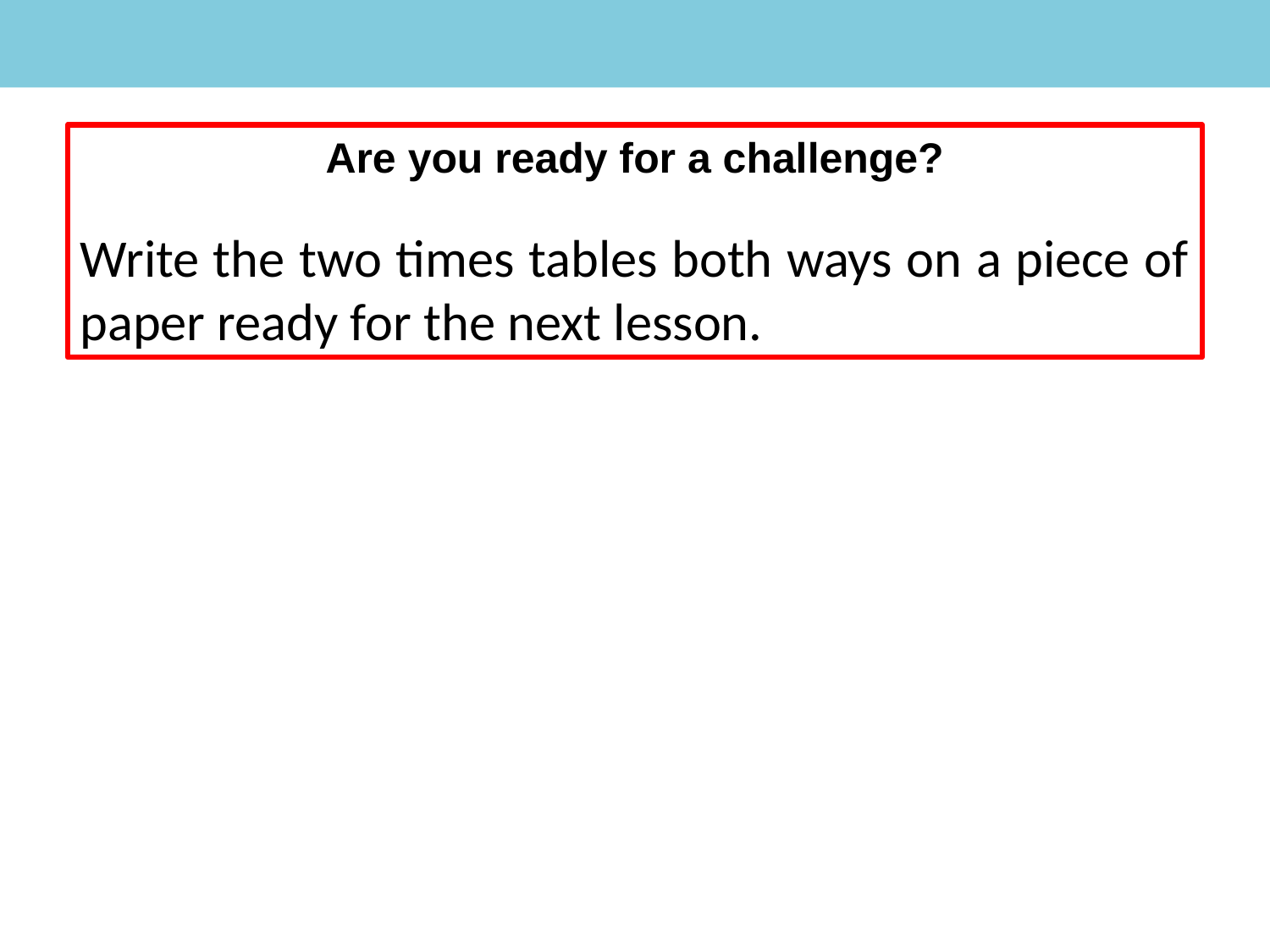

Are you ready for a challenge?

Write the two times tables both ways on a piece of paper ready for the next lesson.